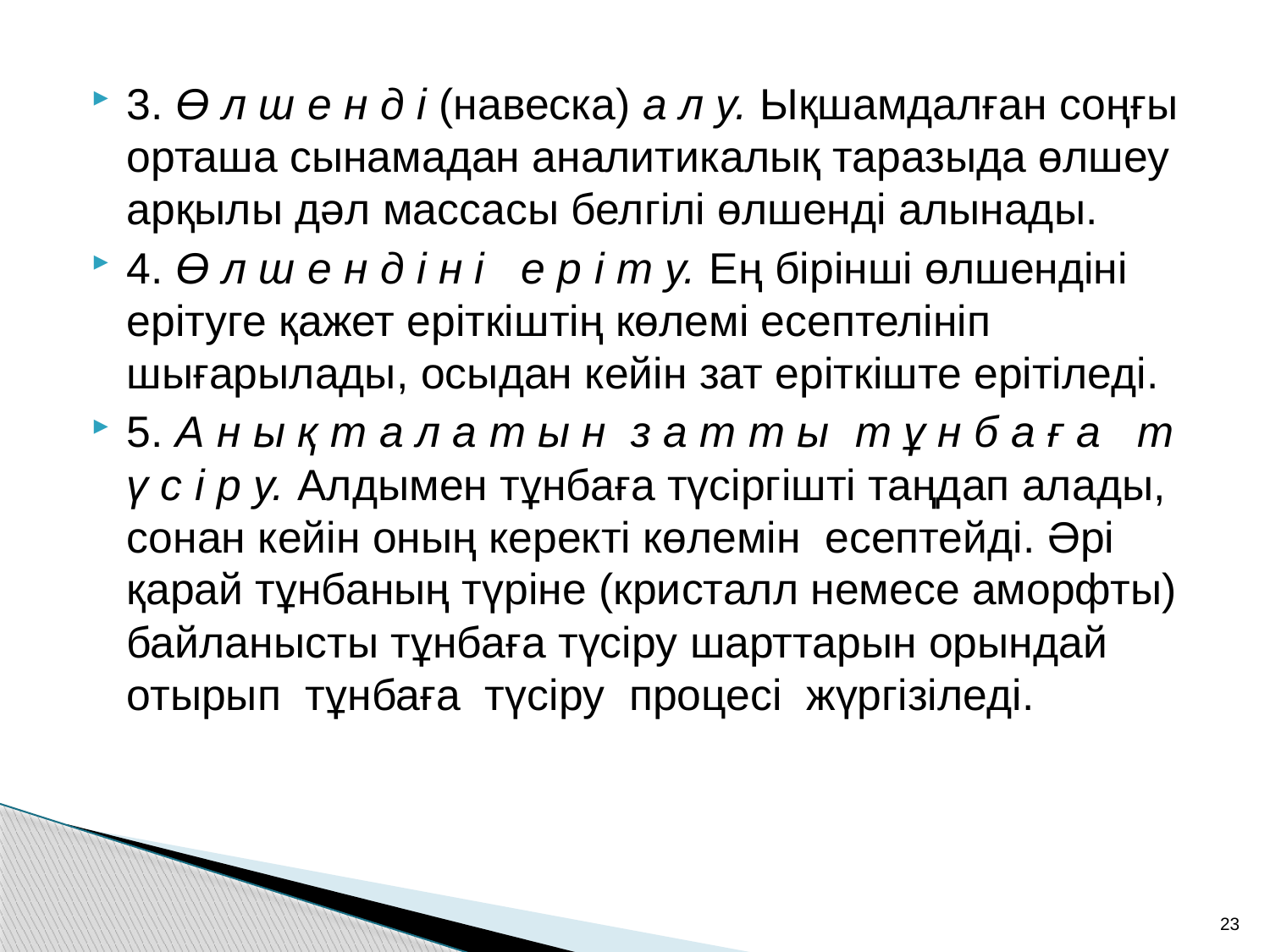

3. Ө л ш е н д і (навеска) а л у. Ықшамдалған соңғы орташа сынамадан аналитикалық таразыда өлшеу арқылы дәл массасы белгілі өлшенді алынады.
4. Ө л ш е н д і н і   е р і т у. Ең бірінші өлшендіні ерітуге қажет еріткіштің көлемі есептелініп шығарылады, осыдан кейін зат еріткіште ерітіледі.
5. А н ы қ т а л а т ы н  з а т т ы  т ұ н б а ғ а   т ү с і р у. Алдымен тұнбаға түсіргішті таңдап алады, сонан кейін оның керекті көлемін  есептейді. Әрі қарай тұнбаның түріне (кристалл немесе аморфты) байланысты тұнбаға түсіру шарттарын орындай  отырып  тұнбаға  түсіру  процесі  жүргізіледі.

23